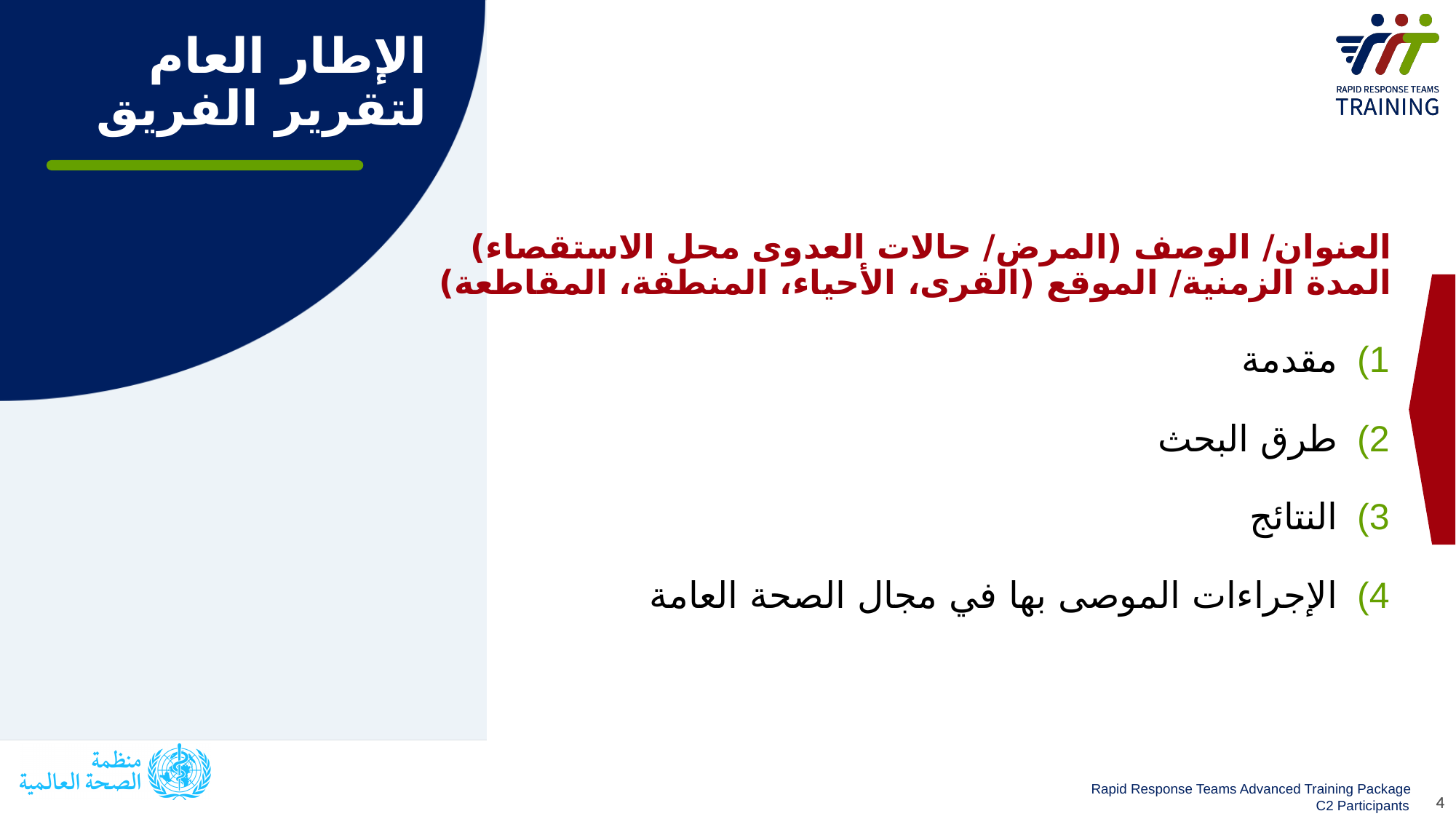

# الإطار العام لتقرير الفريق
العنوان/ الوصف (المرض/ حالات العدوى محل الاستقصاء)
المدة الزمنية/ الموقع (القرى، الأحياء، المنطقة، المقاطعة)

مقدمة

طرق البحث

النتائج

الإجراءات الموصى بها في مجال الصحة العامة